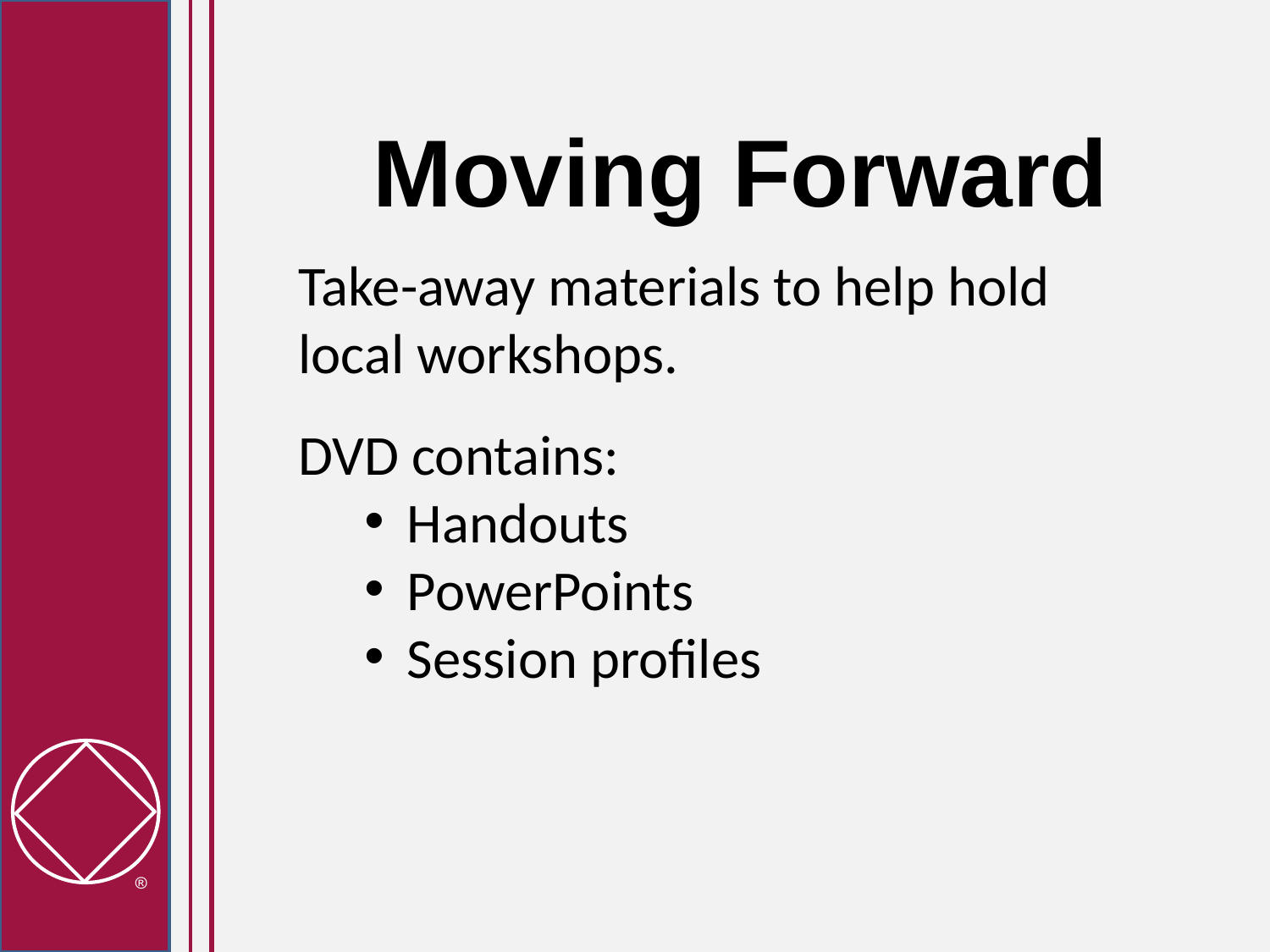

Moving Forward
Take-away materials to help hold local workshops.

DVD contains:
 Handouts
 PowerPoints
 Session profiles

®